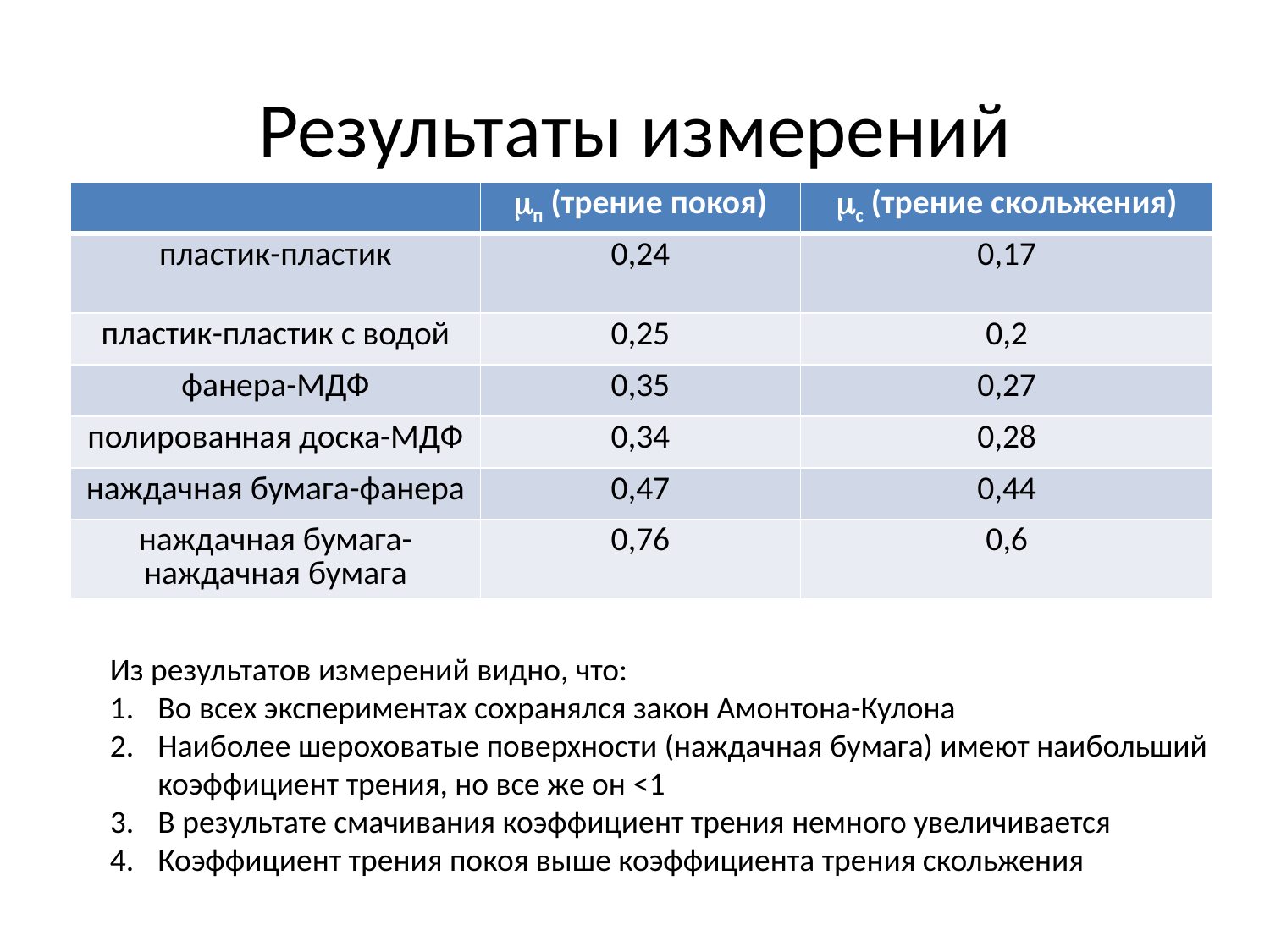

# Результаты измерений
|  | μп (трение покоя) | μс (трение скольжения) |
| --- | --- | --- |
| пластик-пластик | 0,24 | 0,17 |
| пластик-пластик с водой | 0,25 | 0,2 |
| фанера-МДФ | 0,35 | 0,27 |
| полированная доска-МДФ | 0,34 | 0,28 |
| наждачная бумага-фанера | 0,47 | 0,44 |
| наждачная бумага-наждачная бумага | 0,76 | 0,6 |
Из результатов измерений видно, что:
Во всех экспериментах сохранялся закон Амонтона-Кулона
Наиболее шероховатые поверхности (наждачная бумага) имеют наибольший коэффициент трения, но все же он <1
В результате смачивания коэффициент трения немного увеличивается
Коэффициент трения покоя выше коэффициента трения скольжения